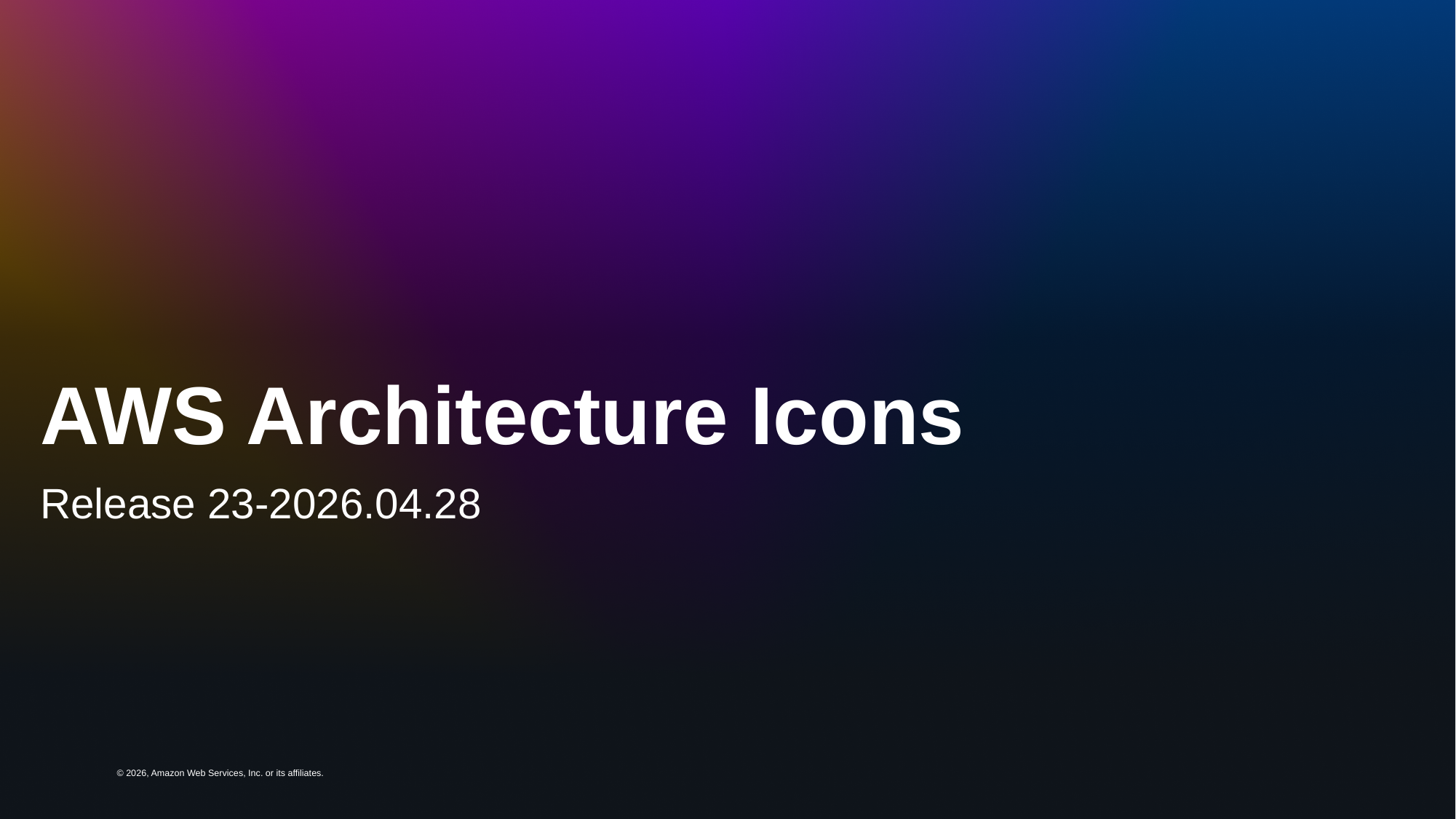

# AWS Architecture Icons
Release 23-2026.04.28
© 2026, Amazon Web Services, Inc. or its affiliates.